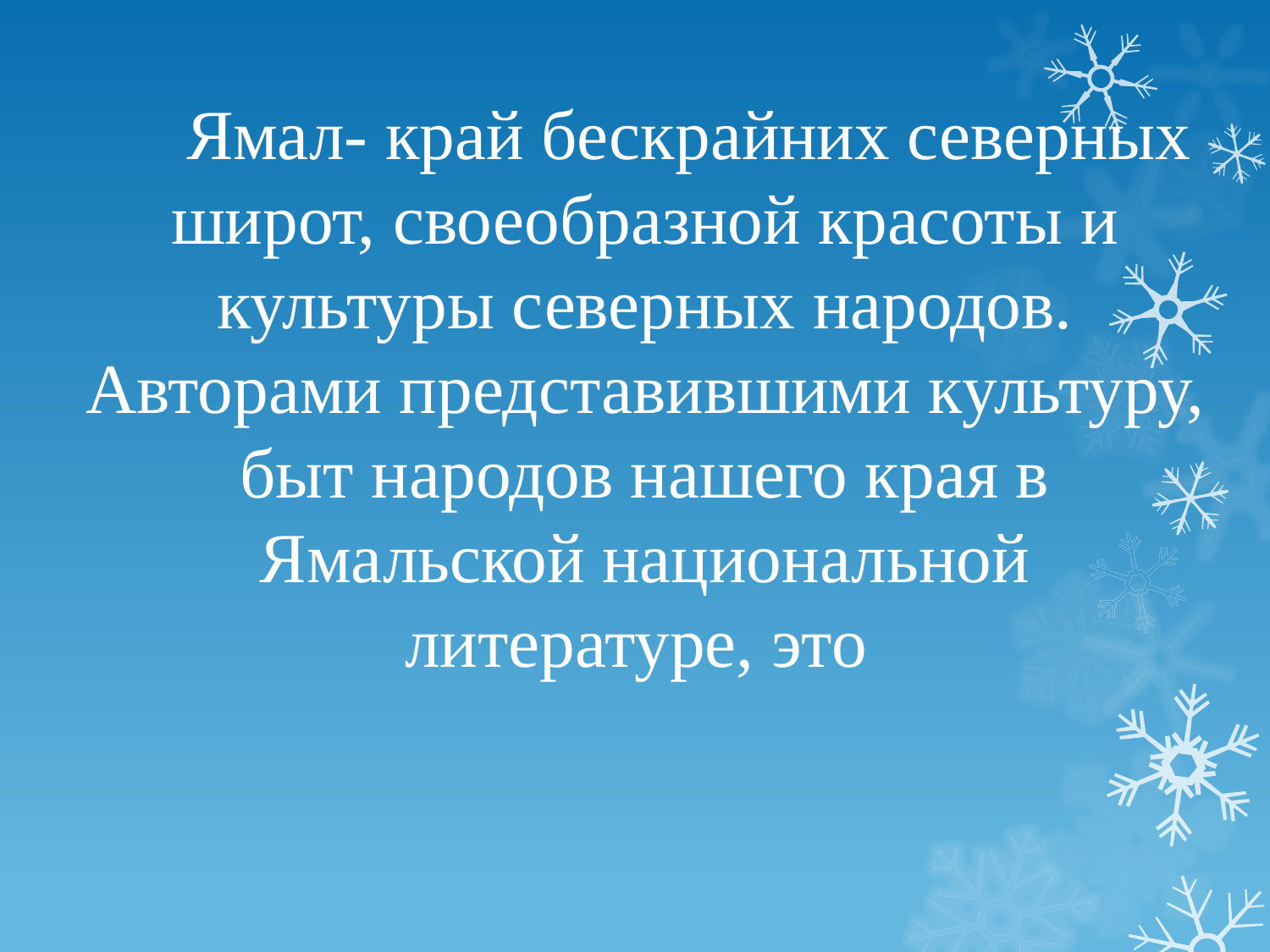

# Ямал- край бескрайних северных широт, своеобразной красоты и культуры северных народов. Авторами представившими культуру, быт народов нашего края в Ямальской национальной литературе, это